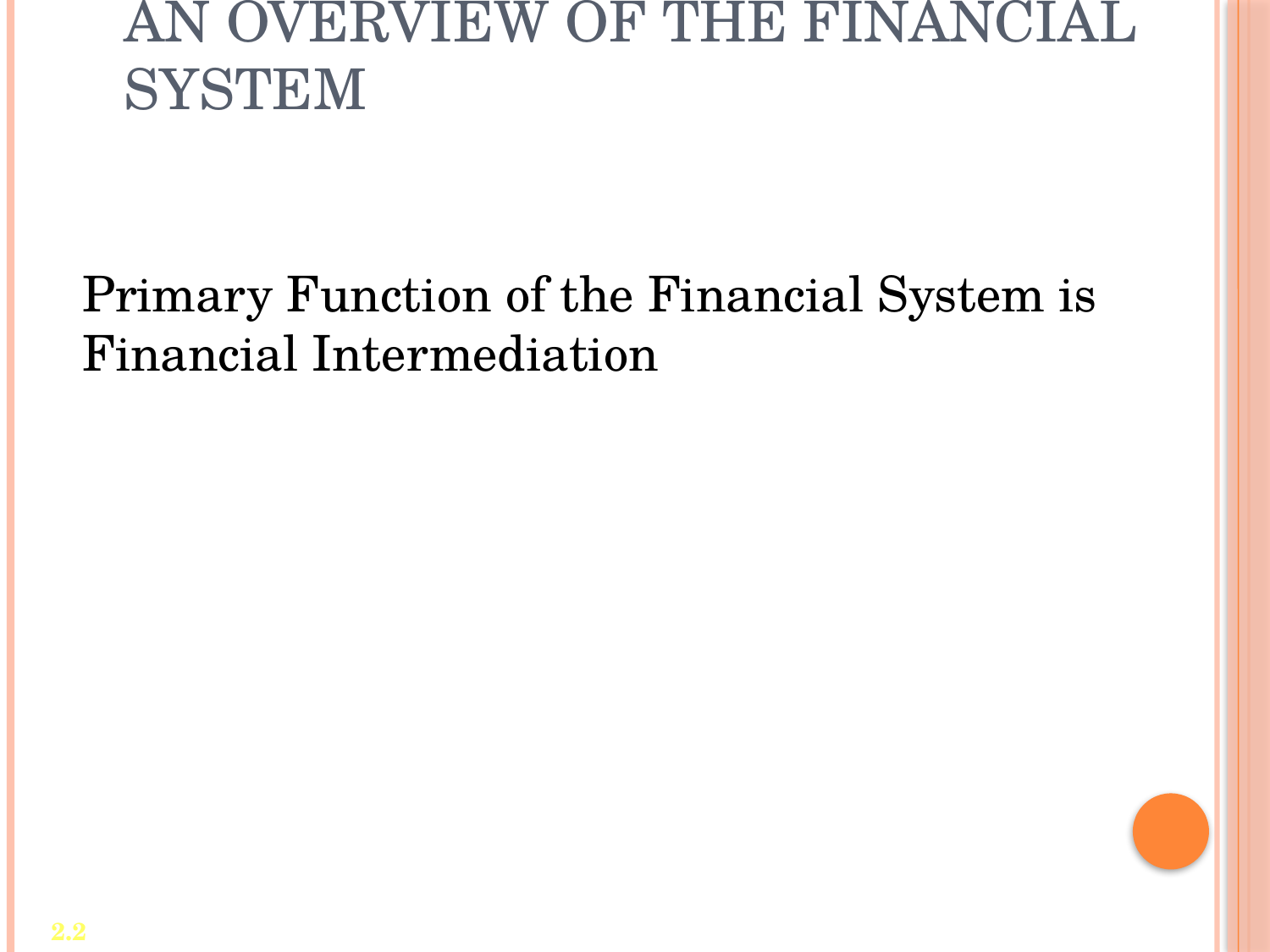

# An Overview of the Financial System
	Primary Function of the Financial System is Financial Intermediation

2.2